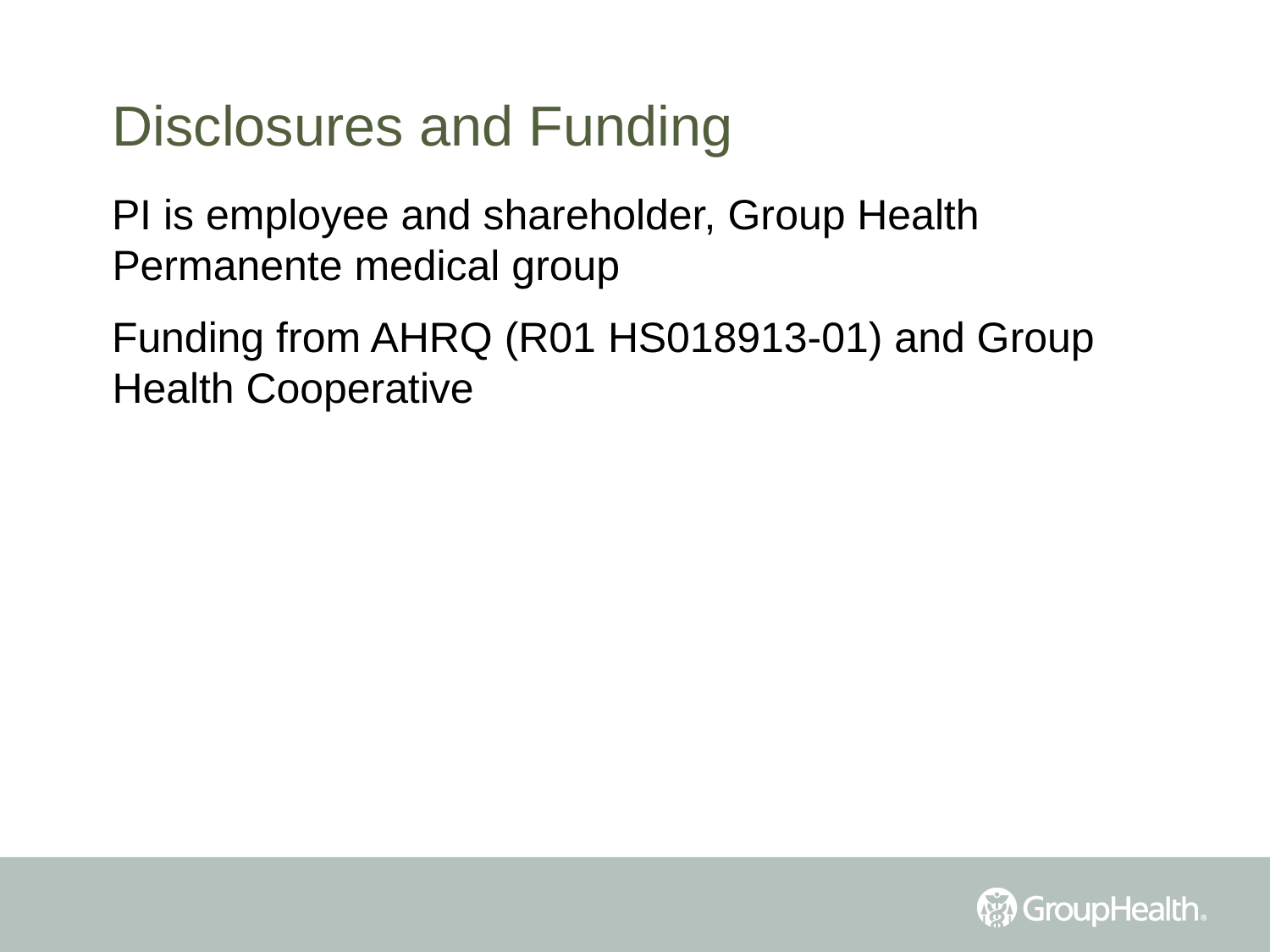

# Disclosures and Funding
PI is employee and shareholder, Group Health Permanente medical group
Funding from AHRQ (R01 HS018913-01) and Group Health Cooperative